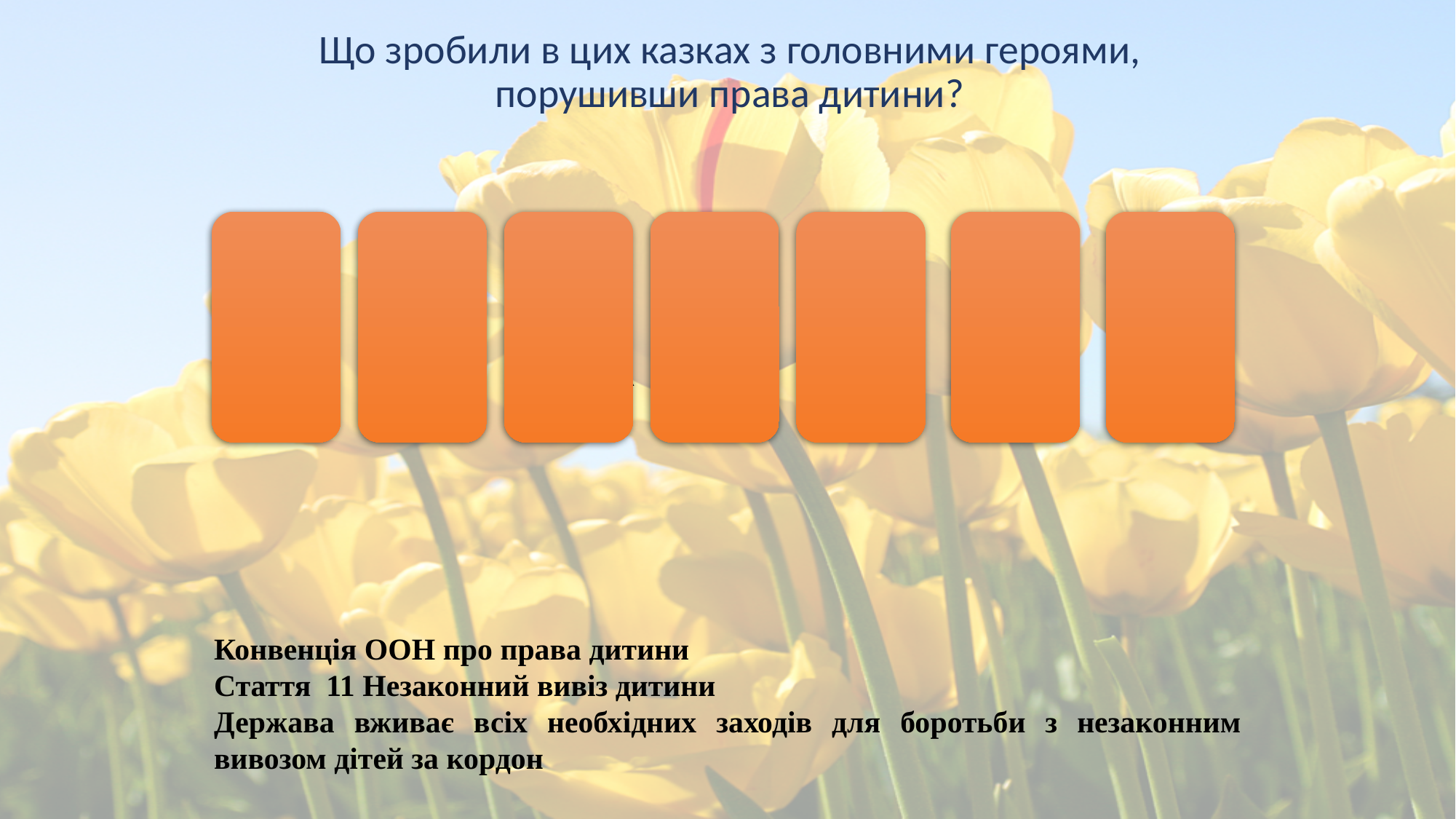

# Що зробили в цих казках з головними героями, порушивши права дитини?
в и кр а л и

Конвенція ООН про права дитини
Стаття  11 Незаконний вивіз дитини
Держава вживає всіх необхідних заходів для боротьби з незаконним вивозом дітей за кордон